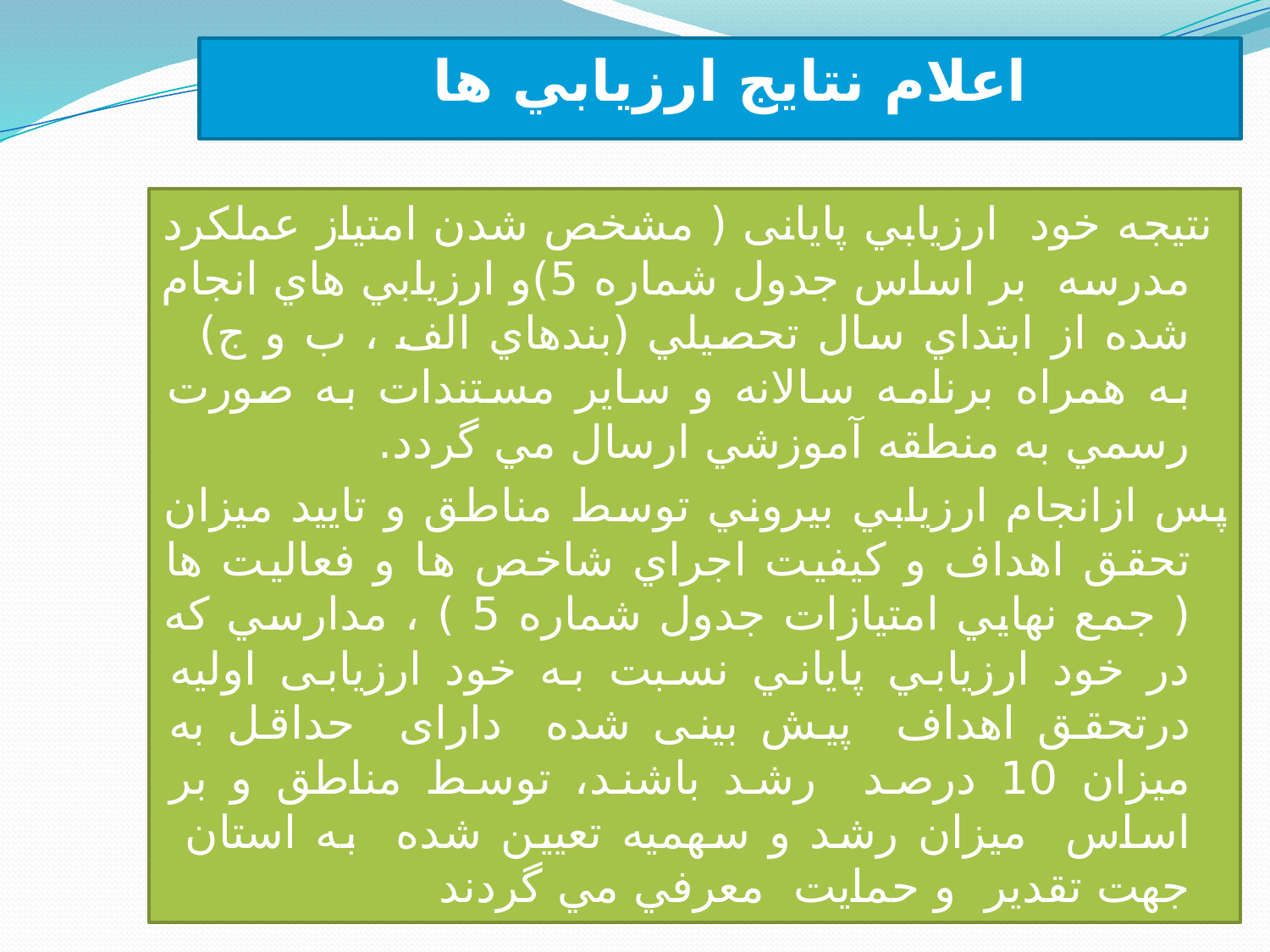

# اعلام نتايج ارزيابي ها
 نتیجه خود  ارزيابي پایانی ( مشخص شدن امتياز عملكرد مدرسه  بر اساس جدول شماره 5)و ارزيابي هاي انجام شده از ابتداي سال تحصيلي (بندهاي الف ، ب و ج)   به همراه برنامه سالانه و سایر مستندات به صورت رسمي به منطقه آموزشي ارسال مي گردد.
پس ازانجام ارزيابي بيروني توسط مناطق و تاييد ميزان تحقق اهداف و كيفيت اجراي شاخص ها و فعاليت ها ( جمع نهايي امتيازات جدول شماره 5 ) ، مدارسي كه در خود ارزيابي پاياني نسبت به خود ارزیابی اولیه درتحقق اهداف  پیش بینی شده  دارای  حداقل به میزان 10 درصد  رشد باشند، توسط مناطق و بر اساس  میزان رشد و سهميه تعیین شده  به استان  جهت تقدیر  و حمایت  معرفي مي گردند